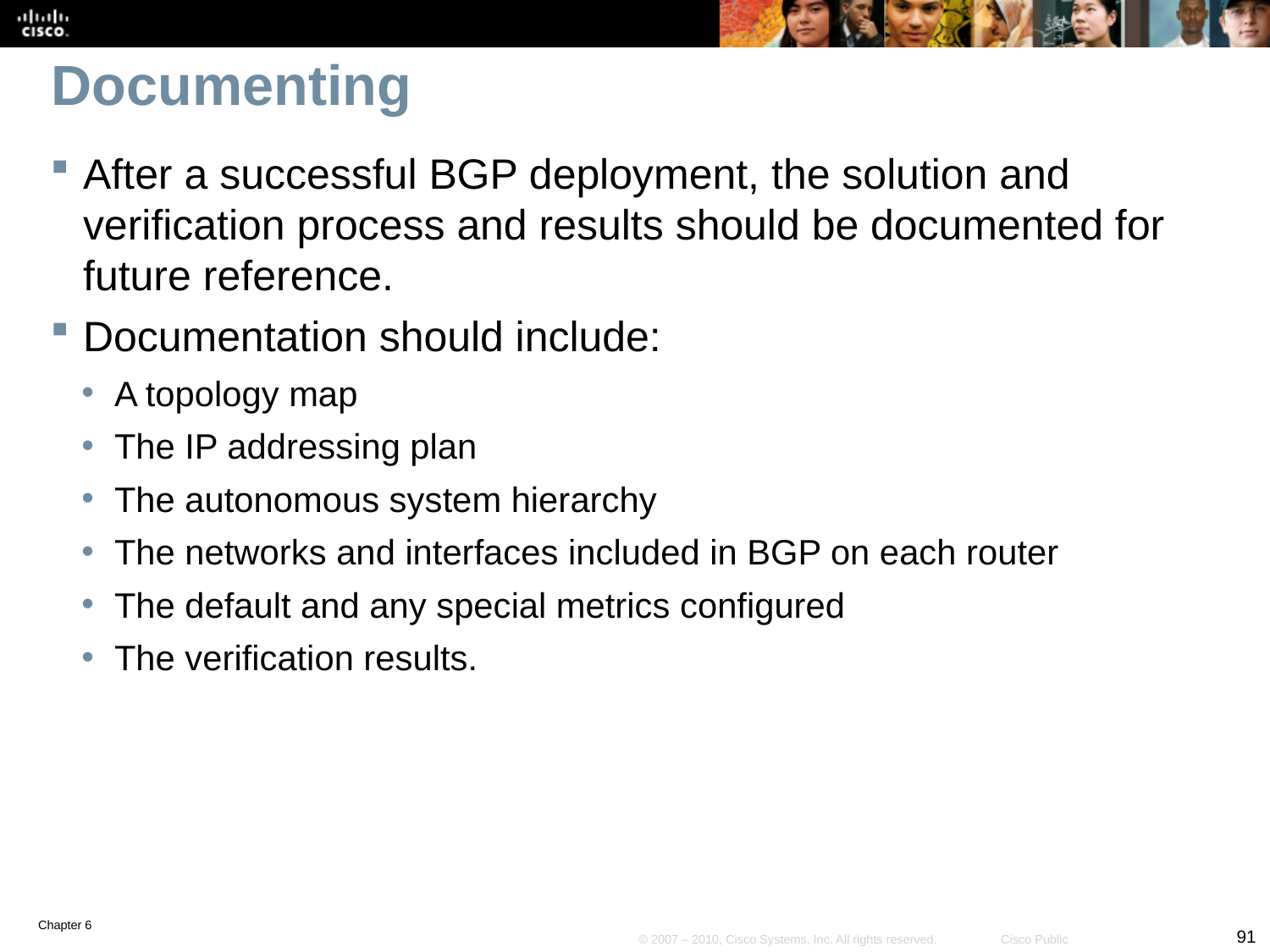

# Documenting
After a successful BGP deployment, the solution and verification process and results should be documented for future reference.
Documentation should include:
A topology map
The IP addressing plan
The autonomous system hierarchy
The networks and interfaces included in BGP on each router
The default and any special metrics configured
The verification results.